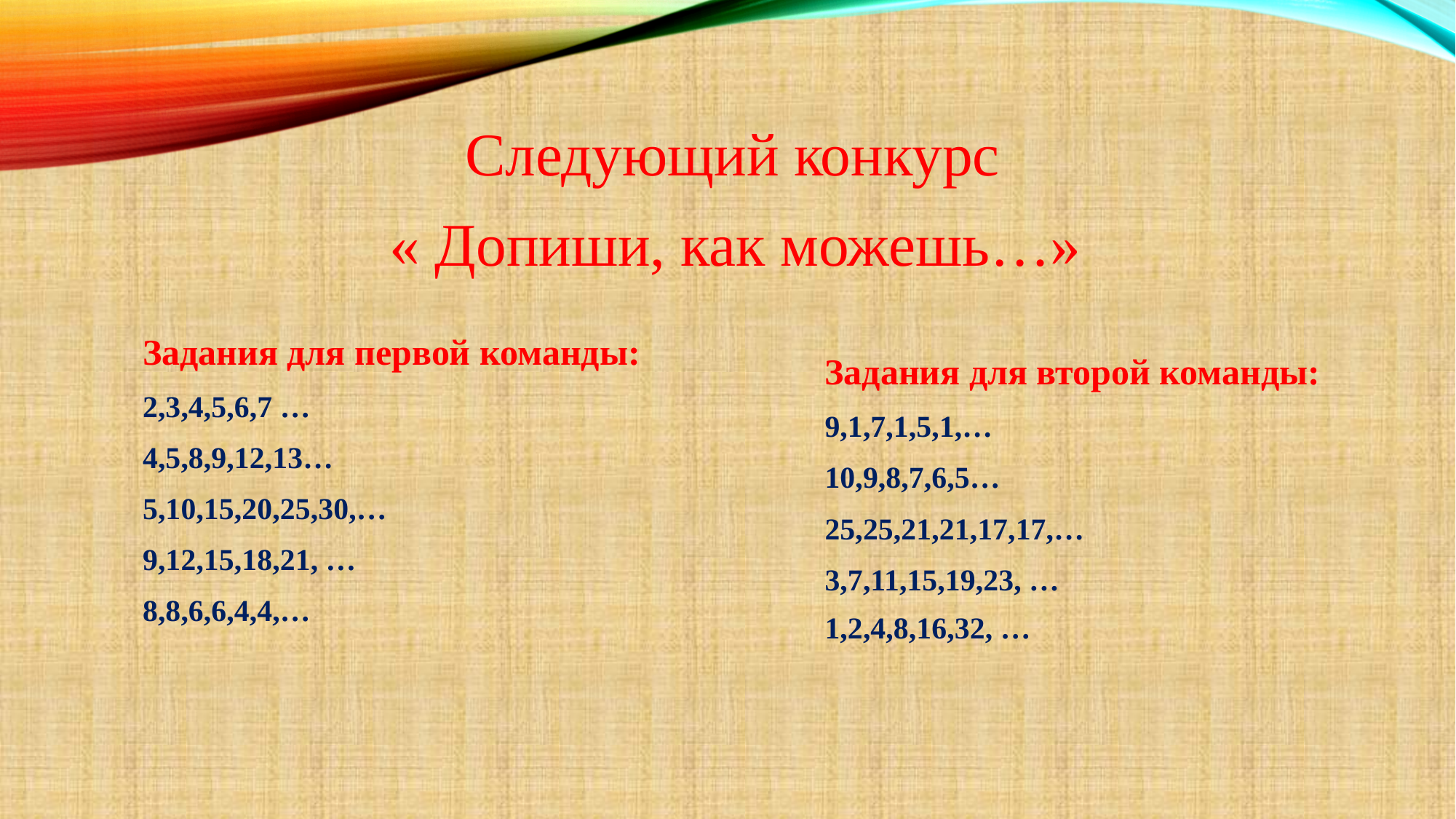

Следующий конкурс
 « Допиши, как можешь…»
Задания для первой команды:
2,3,4,5,6,7 …
4,5,8,9,12,13…
5,10,15,20,25,30,…
9,12,15,18,21, …
8,8,6,6,4,4,…
Задания для второй команды:
9,1,7,1,5,1,…
10,9,8,7,6,5…
25,25,21,21,17,17,…
3,7,11,15,19,23, …
1,2,4,8,16,32, …